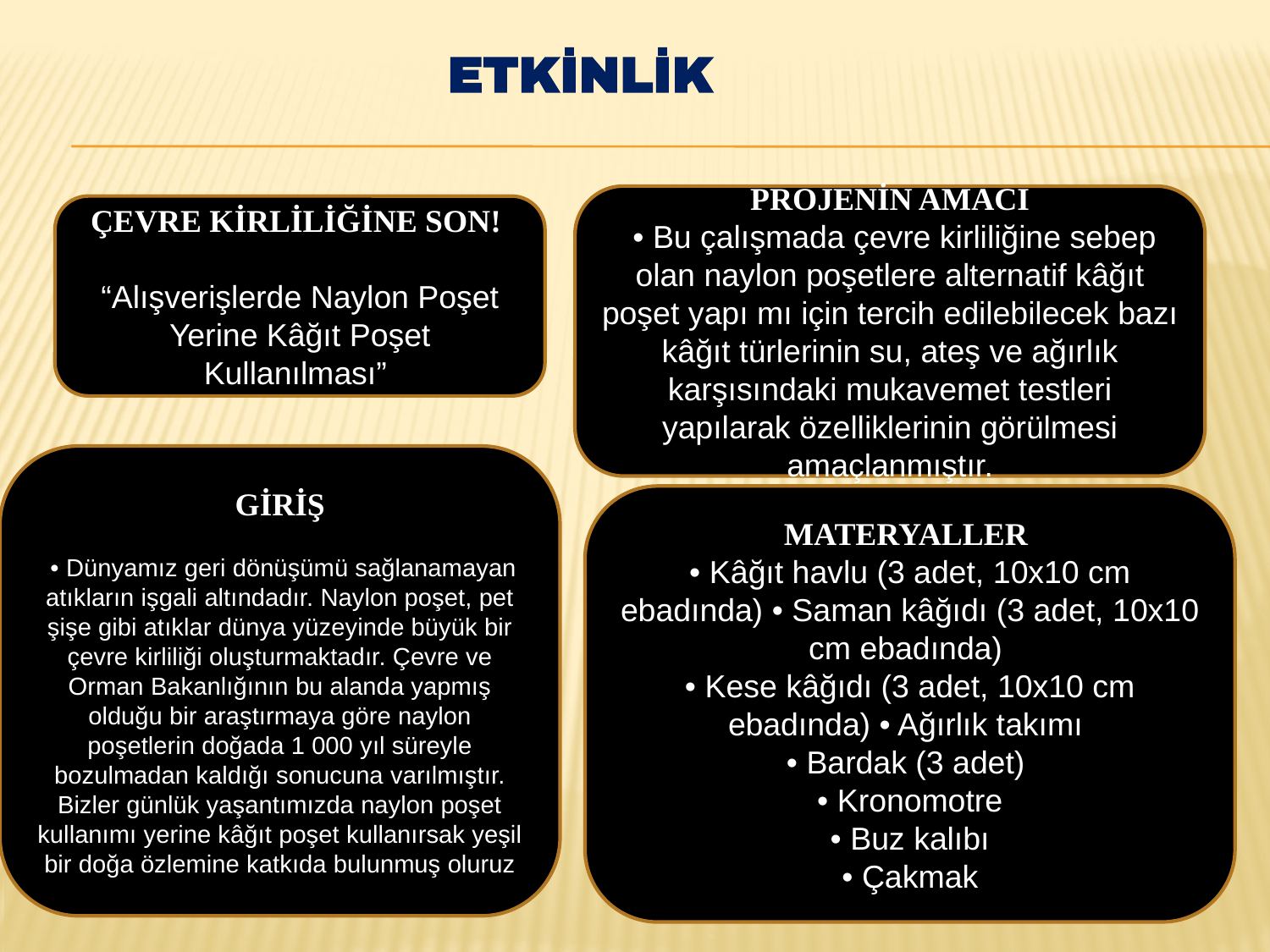

ETKİNLİK
PROJENİN AMACI
 • Bu çalışmada çevre kirliliğine sebep olan naylon poşetlere alternatif kâğıt poşet yapı mı için tercih edilebilecek bazı kâğıt türlerinin su, ateş ve ağırlık karşısındaki mukavemet testleri yapılarak özelliklerinin görülmesi amaçlanmıştır.
ÇEVRE KİRLİLİĞİNE SON!

“Alışverişlerde Naylon Poşet Yerine Kâğıt Poşet Kullanılması”
GİRİŞ

 • Dünyamız geri dönüşümü sağlanamayan atıkların işgali altındadır. Naylon poşet, pet şişe gibi atıklar dünya yüzeyinde büyük bir çevre kirliliği oluşturmaktadır. Çevre ve Orman Bakanlığının bu alanda yapmış olduğu bir araştırmaya göre naylon poşetlerin doğada 1 000 yıl süreyle bozulmadan kaldığı sonucuna varılmıştır. Bizler günlük yaşantımızda naylon poşet kullanımı yerine kâğıt poşet kullanırsak yeşil bir doğa özlemine katkıda bulunmuş oluruz
MATERYALLER
• Kâğıt havlu (3 adet, 10x10 cm ebadında) • Saman kâğıdı (3 adet, 10x10 cm ebadında)
• Kese kâğıdı (3 adet, 10x10 cm ebadında) • Ağırlık takımı
• Bardak (3 adet)
• Kronomotre
 • Buz kalıbı
• Çakmak